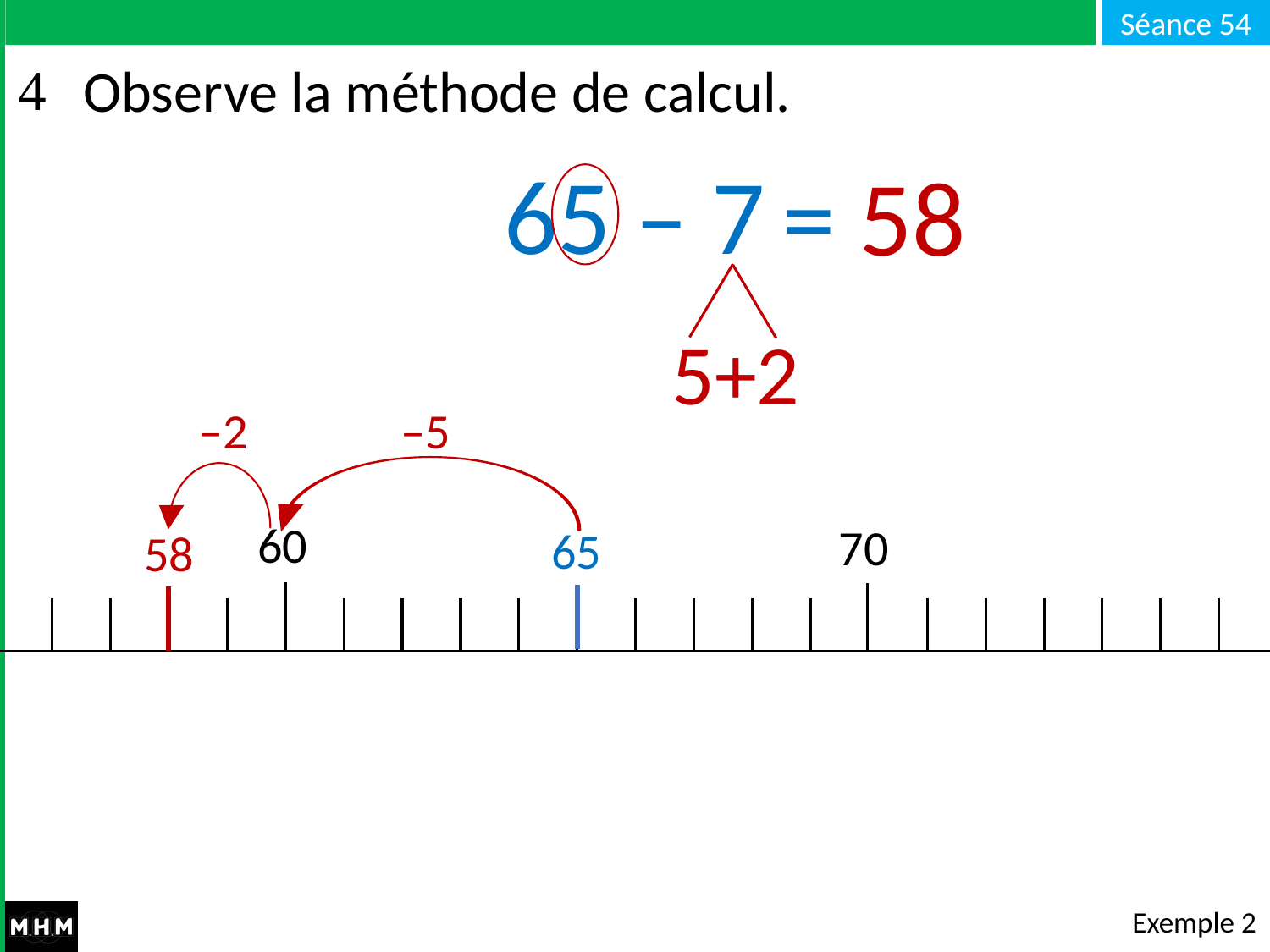

# Observe la méthode de calcul.
65 – 7
= 58

5+2
–2
–5

60
70
65
58
Exemple 2